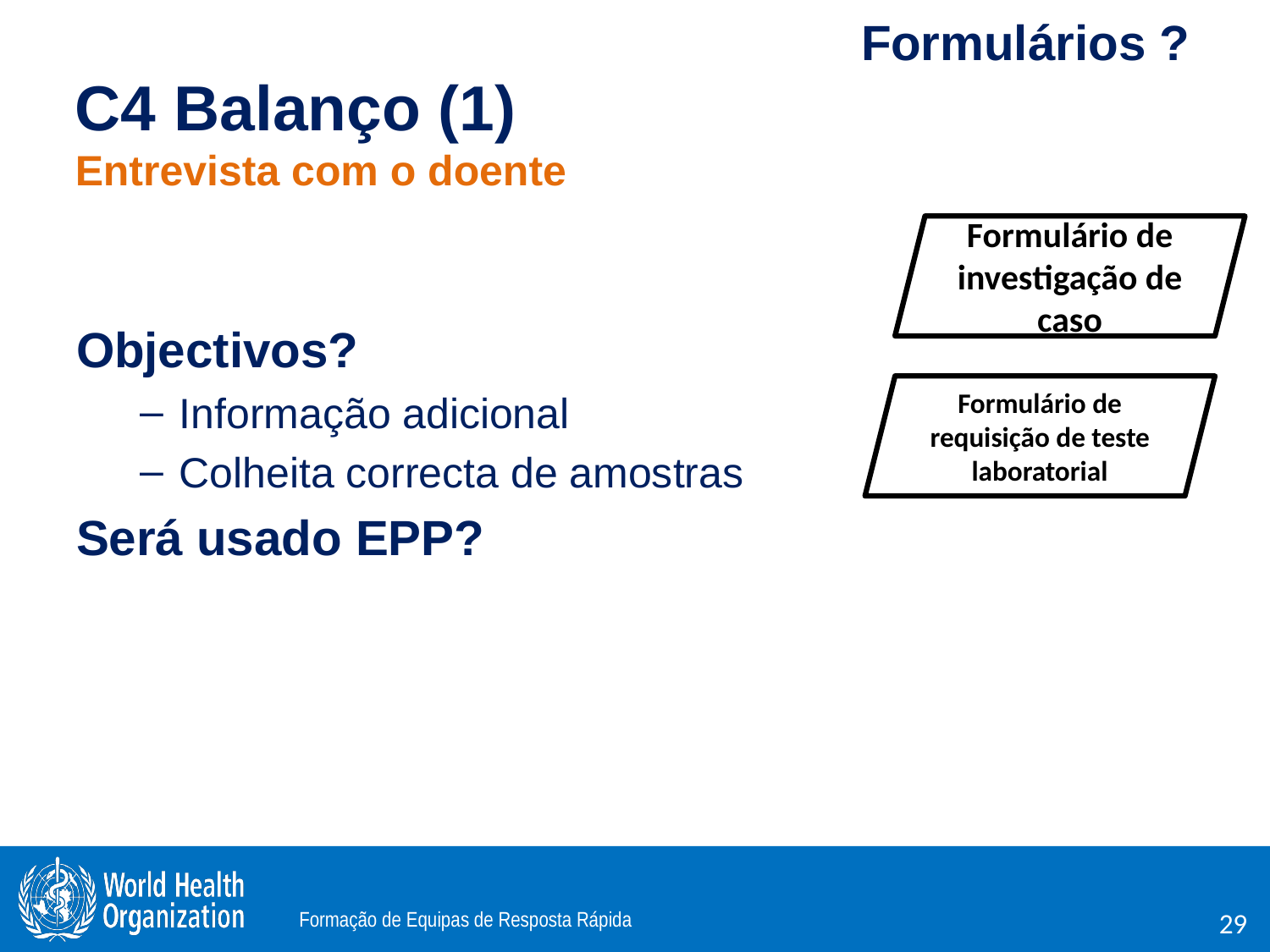

Formulários ?
# C4 Balanço (1) Entrevista com o doente
Formulário de investigação de caso
Objectivos?
Informação adicional
Colheita correcta de amostras
Será usado EPP?

Formulário de requisição de teste laboratorial